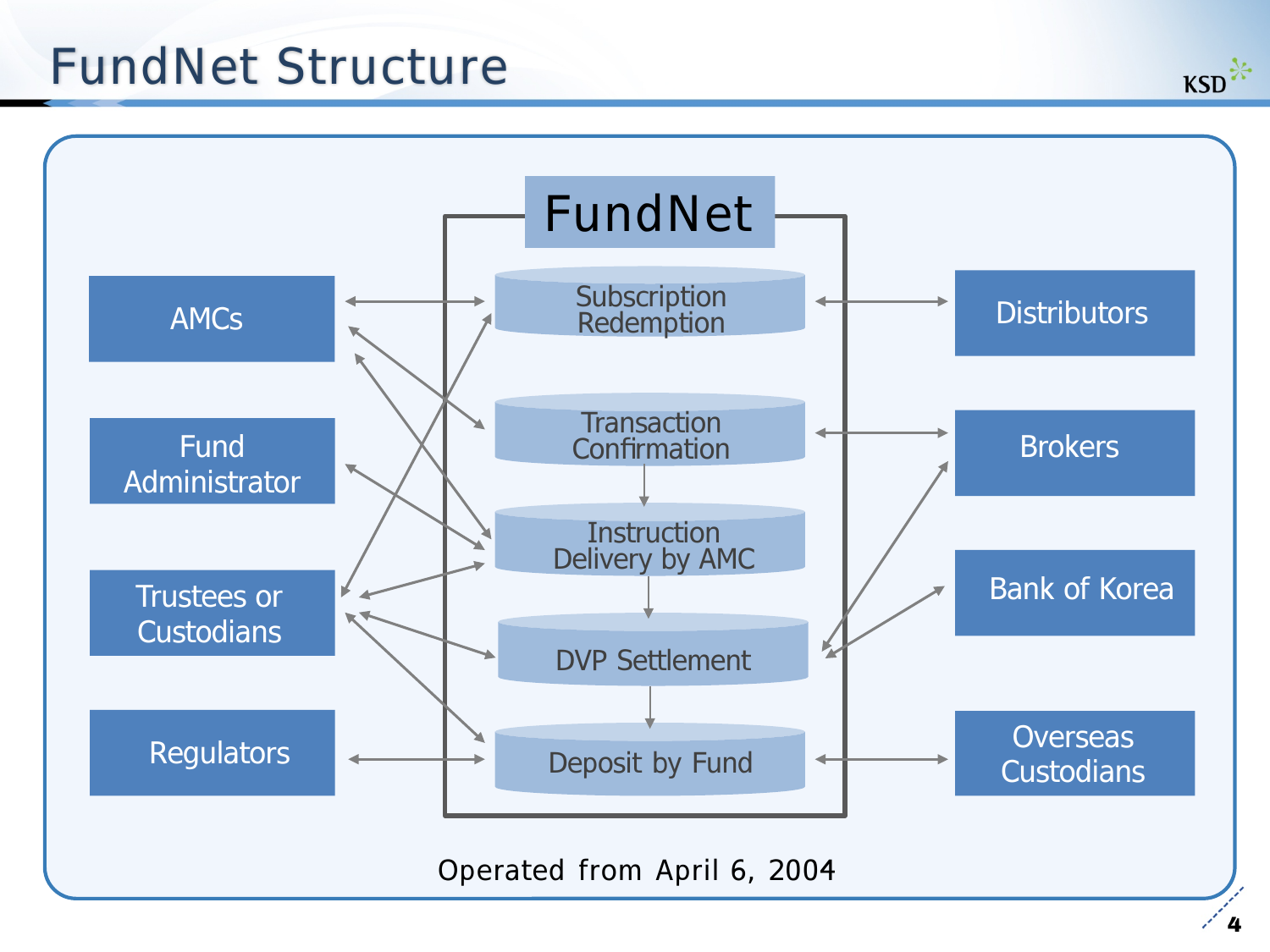

FundNet Structure

FundNet

Subscription
Redemption

Distributors
AMCs

Transaction Confirmation

Brokers
Fund Administrator

Instruction Delivery by AMC

Bank of Korea

Trustees or Custodians

DVP Settlement

Overseas Custodians

Regulators
Deposit by Fund
Operated from April 6, 2004
4